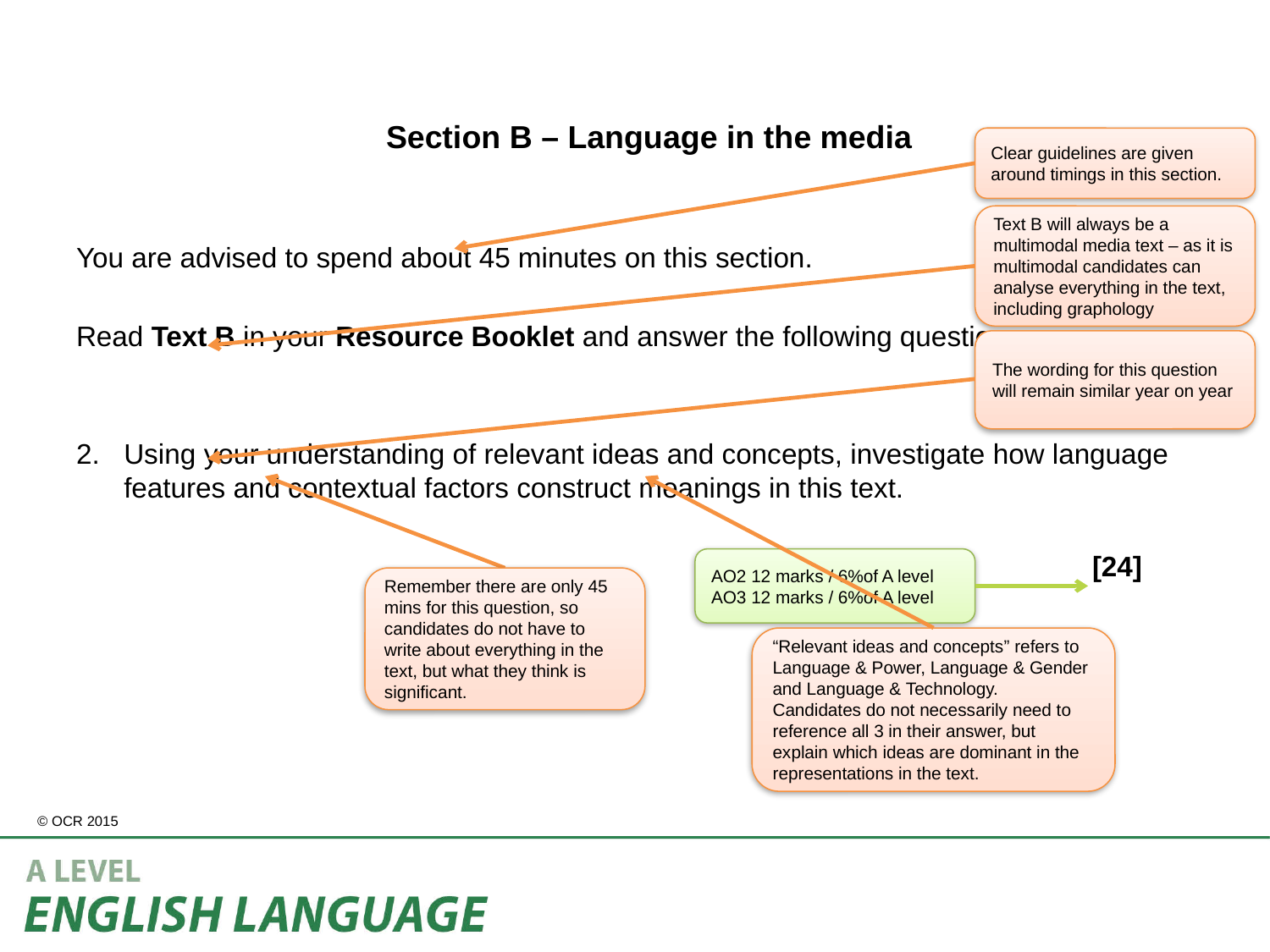

Section B – Language in the media

You are advised to spend about 45 minutes on this section.

Read Text B in your Resource Booklet and answer the following question.

Using your understanding of relevant ideas and concepts, investigate how language features and contextual factors construct meanings in this text.

								[24]
Clear guidelines are given around timings in this section.
Text B will always be a multimodal media text – as it is multimodal candidates can analyse everything in the text, including graphology
The wording for this question will remain similar year on year

AO2 12 marks / 6%of A level
AO3 12 marks / 6%of A level

Remember there are only 45 mins for this question, so candidates do not have to write about everything in the text, but what they think is significant.
“Relevant ideas and concepts” refers to Language & Power, Language & Gender and Language & Technology.
Candidates do not necessarily need to reference all 3 in their answer, but explain which ideas are dominant in the representations in the text.